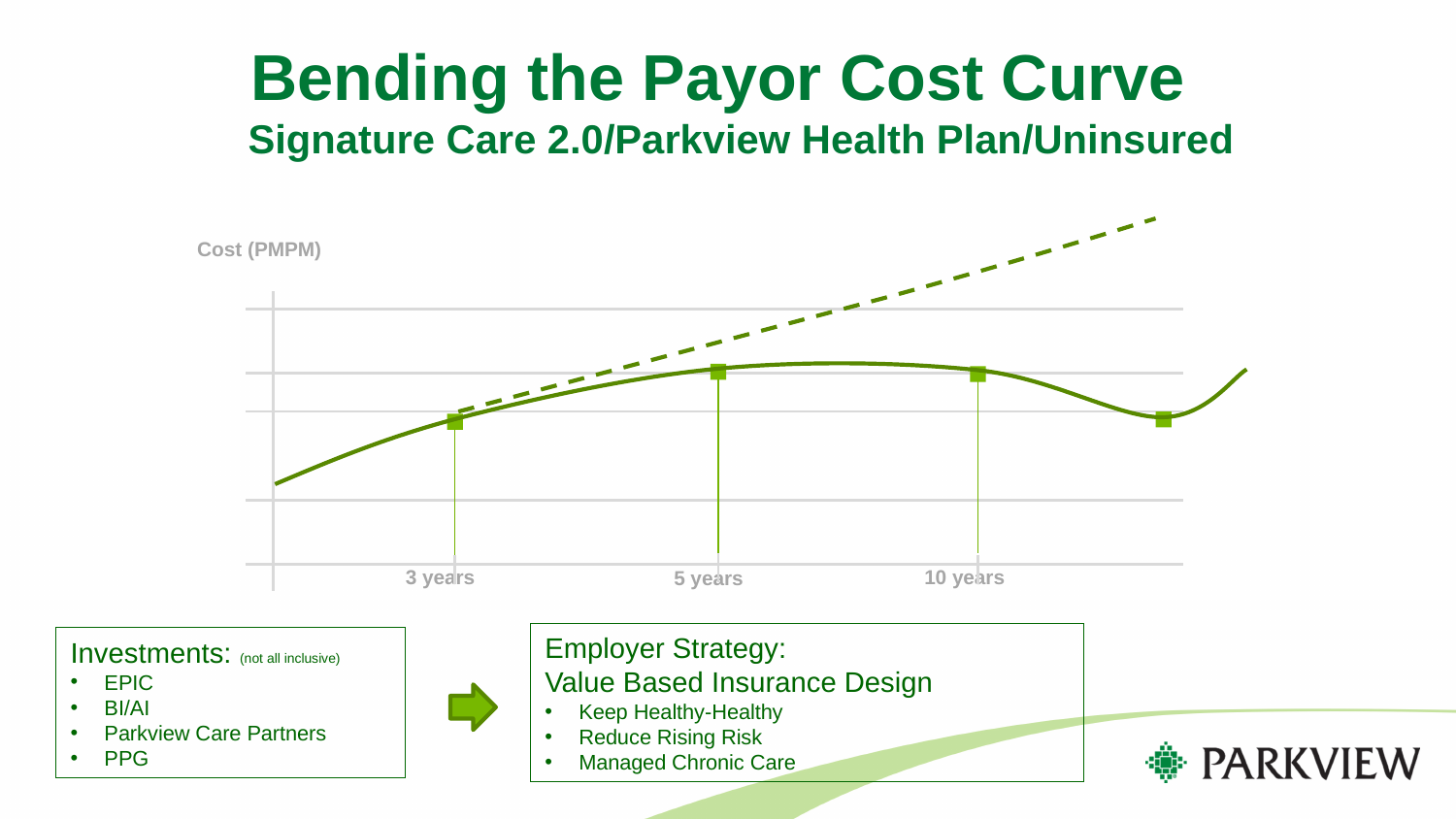

# Bending the Payor Cost Curve Signature Care 2.0/Parkview Health Plan/Uninsured

Cost (PMPM)

3 years
10 years
5 years
Employer Strategy:
Value Based Insurance Design
Keep Healthy-Healthy
Reduce Rising Risk
Managed Chronic Care
Investments: (not all inclusive)
EPIC
BI/AI
Parkview Care Partners
PPG